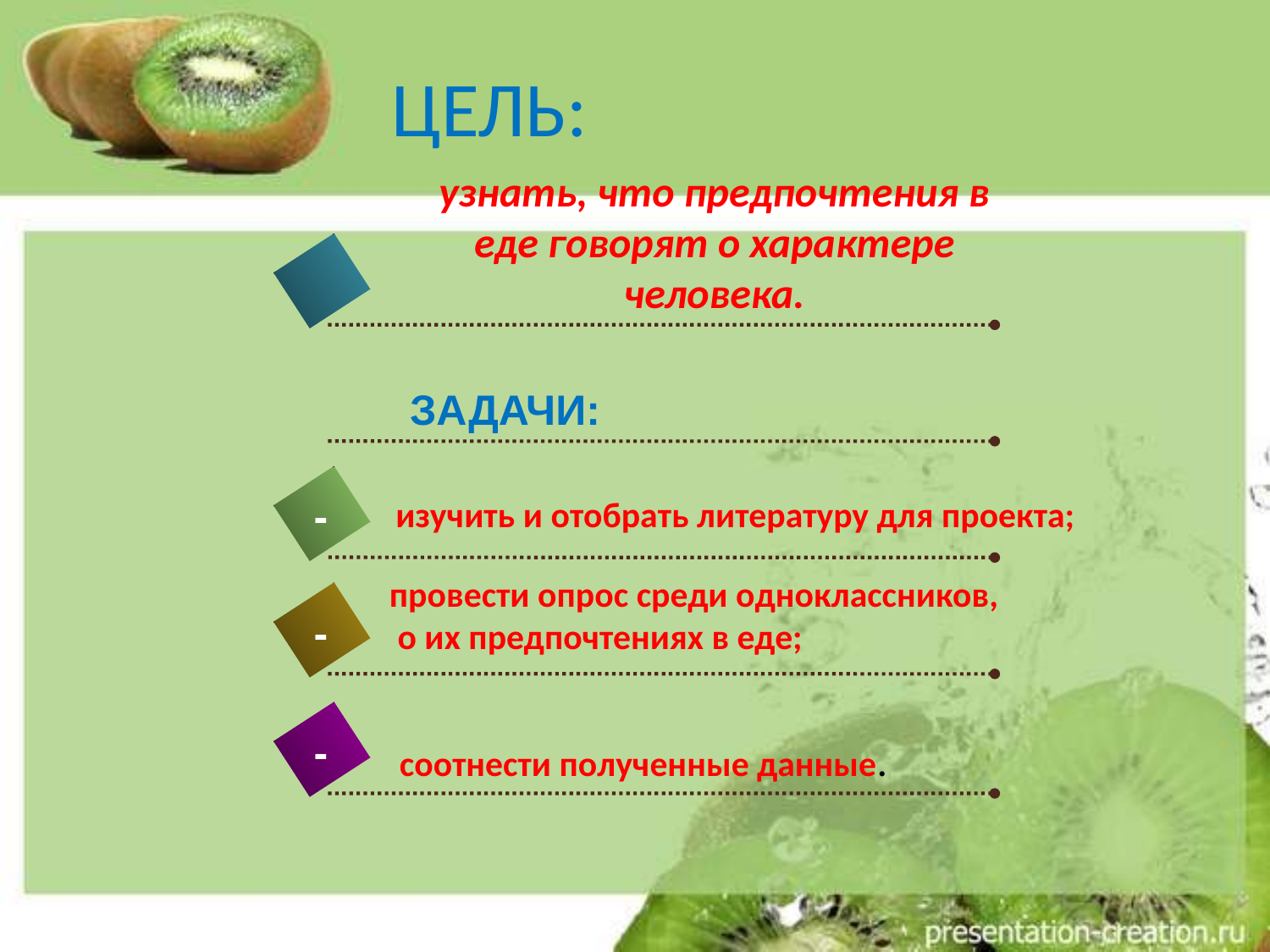

# ЦЕЛЬ:
узнать, что предпочтения в еде говорят о характере человека.

ЗАДАЧИ:

-
  изучить и отобрать литературу для проекта;

провести опрос среди одноклассников,
 о их предпочтениях в еде;

-

-
соотнести полученные данные.